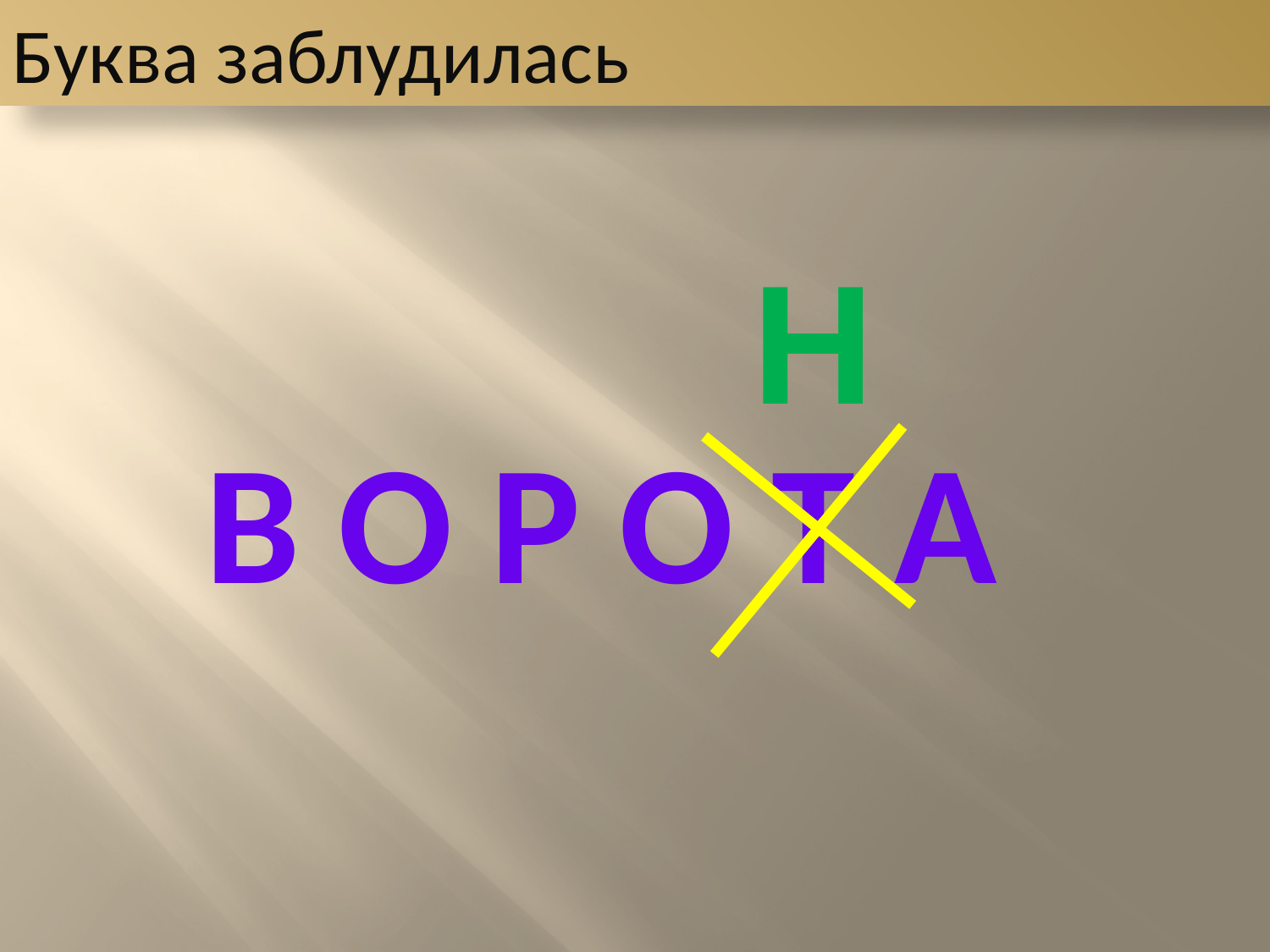

Буква заблудилась
н
В о р о т а